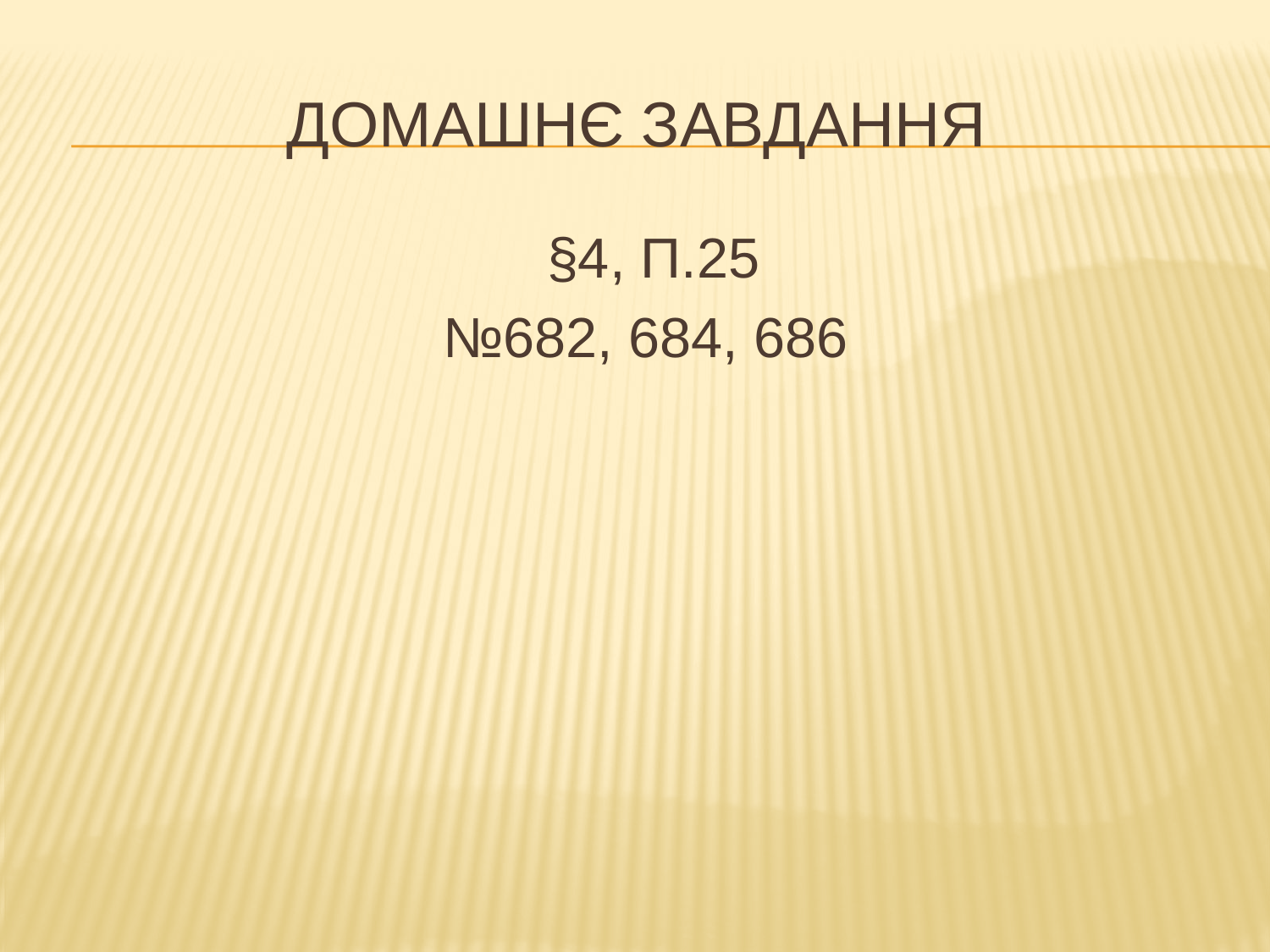

# Домашнє завдання
 §4, П.25
№682, 684, 686